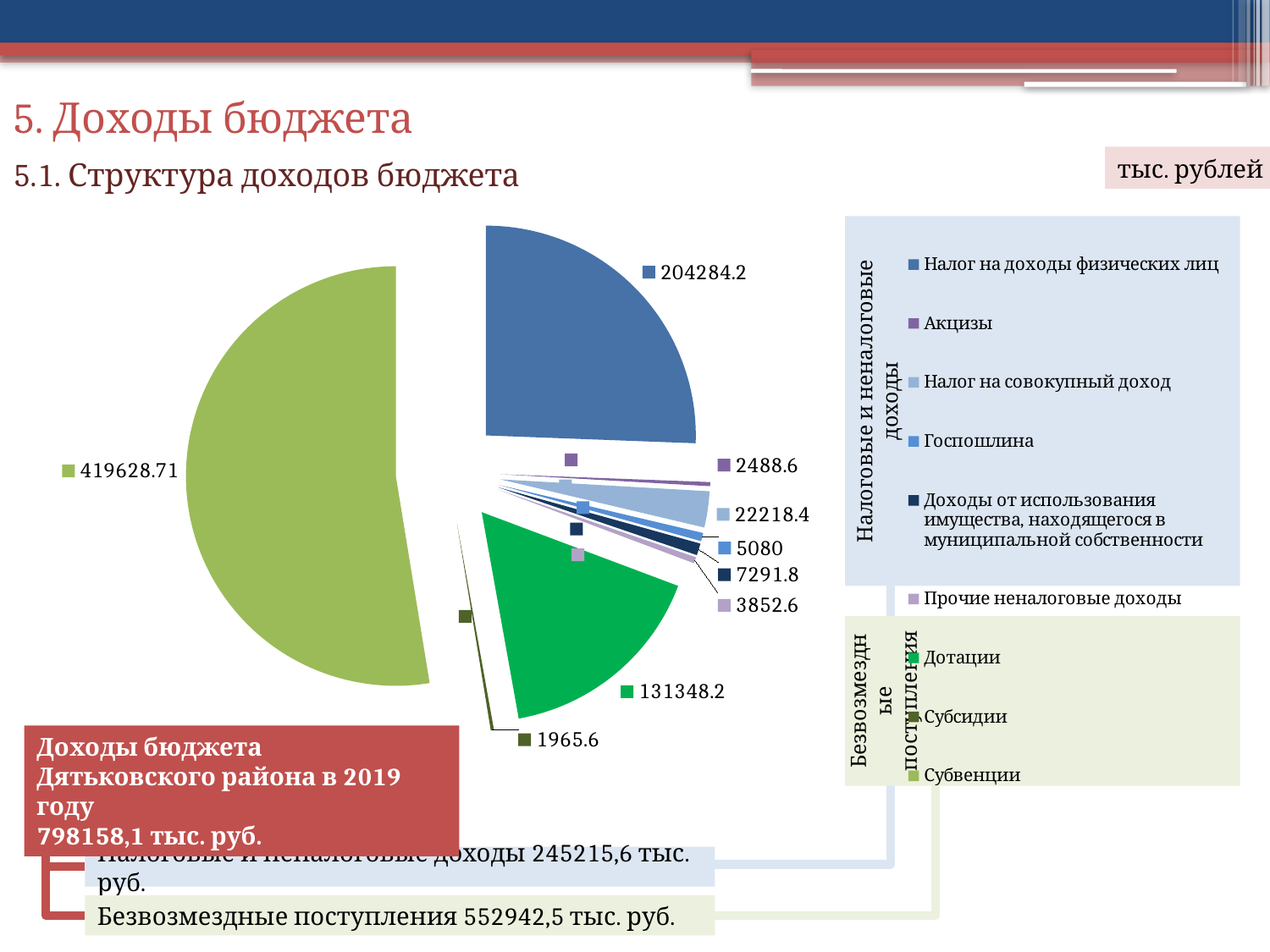

5. Доходы бюджета
тыс. рублей
5.1. Структура доходов бюджета

### Chart

| Category |  |
|---|---|
| Налог на доходы физических лиц | 204284.2 |
| Акцизы | 2488.6 |
| Налог на совокупный доход | 22218.4 |
| Госпошлина | 5080.0 |
| Доходы от использования имущества, находящегося в  муниципальной собственности | 7291.8 |
| Прочие неналоговые доходы | 3852.6 |
| Дотации | 131348.2 |
| Субсидии | 1965.6 |
| Субвенции | 419628.71 |
Налоговые и неналоговые доходы
Безвозмездные поступления
Доходы бюджета
Дятьковского района в 2019 году
798158,1 тыс. руб.
Налоговые и неналоговые доходы 245215,6 тыс. руб.
Безвозмездные поступления 552942,5 тыс. руб.